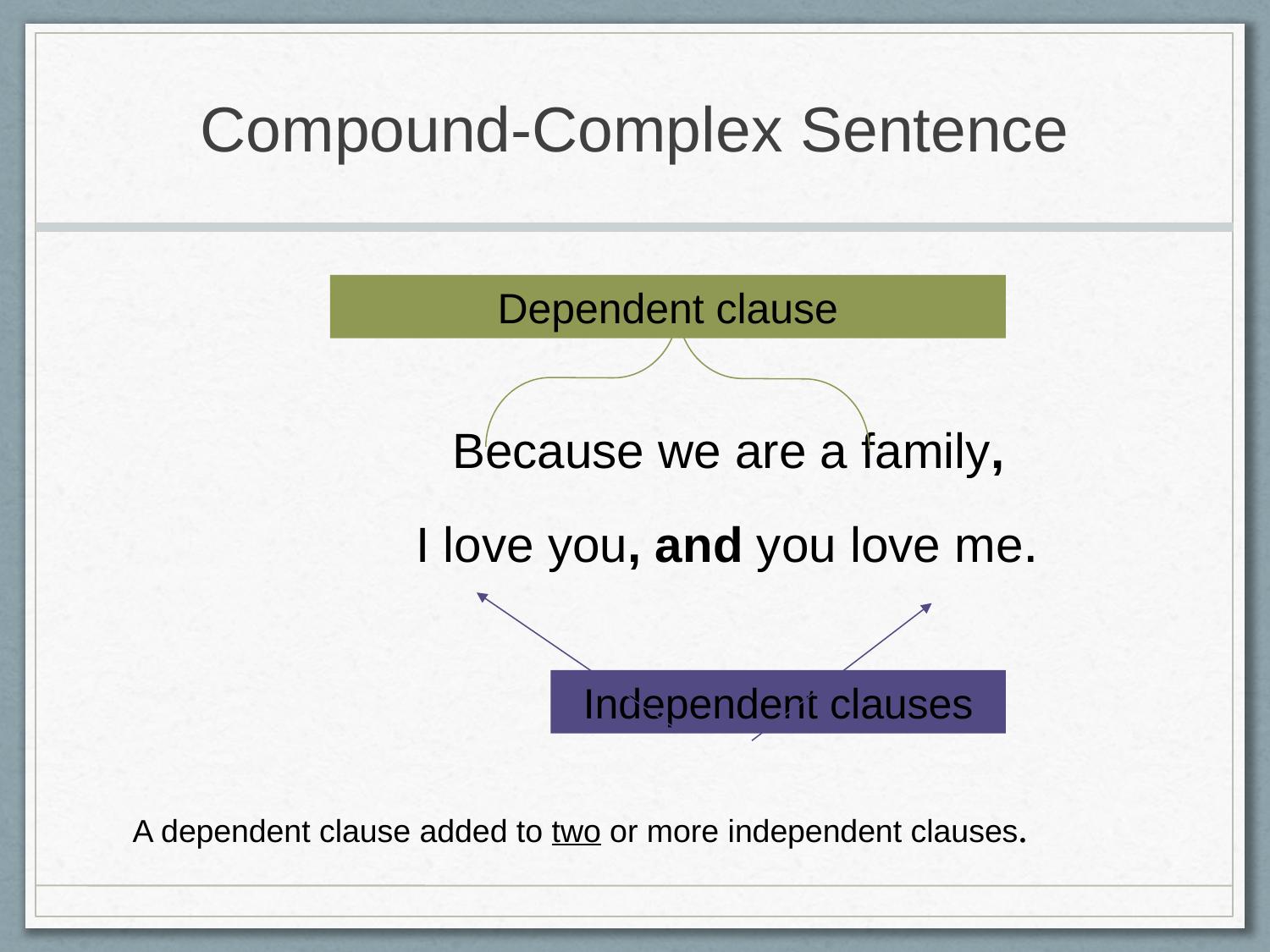

# Compound-Complex Sentence

Dependent clause
Because we are a family,
I love you, and you love me.

Independent clauses
A dependent clause added to two or more independent clauses.